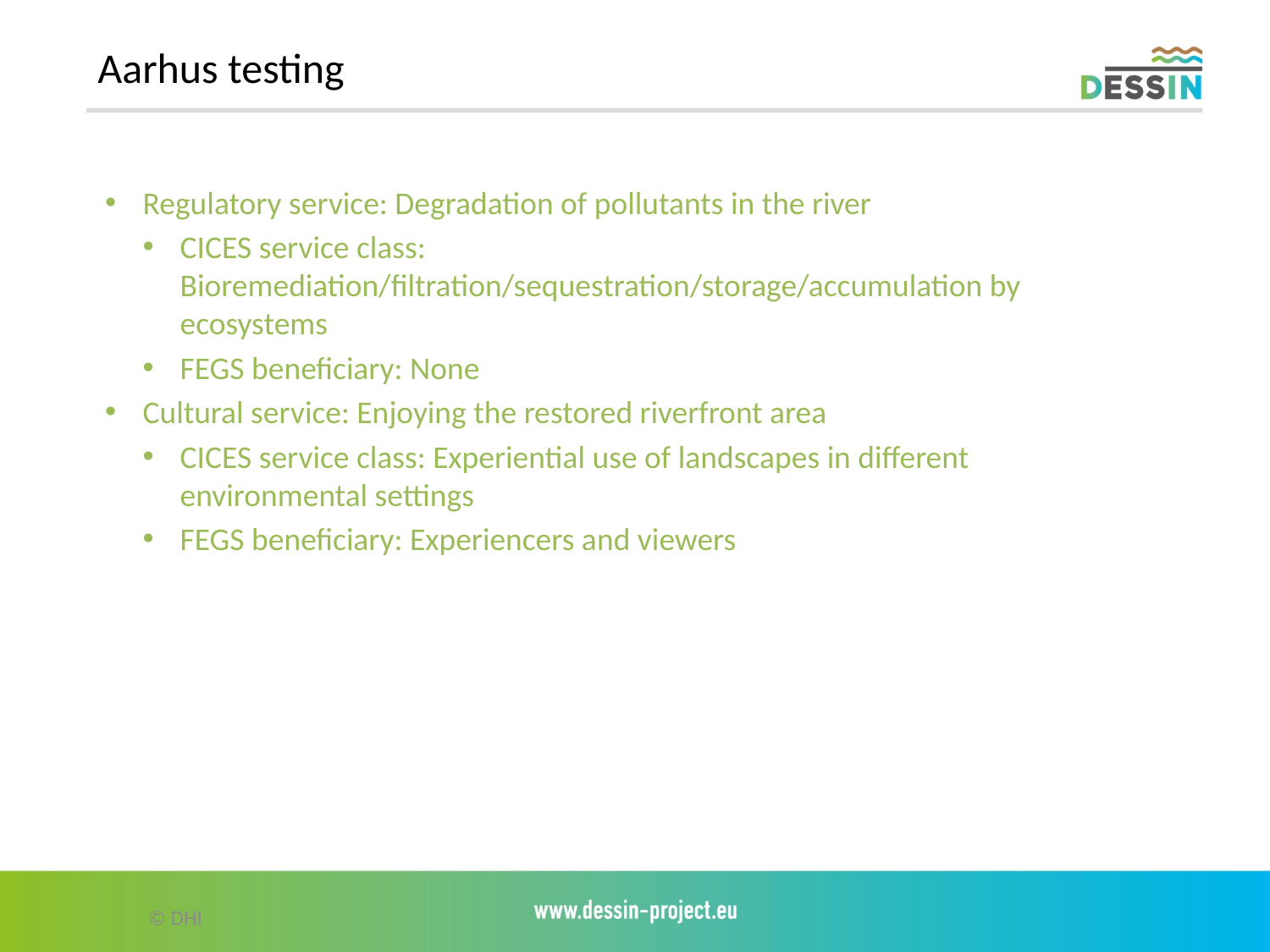

# Aarhus testing
Regulatory service: Degradation of pollutants in the river
CICES service class: Bioremediation/filtration/sequestration/storage/accumulation by ecosystems
FEGS beneficiary: None
Cultural service: Enjoying the restored riverfront area
CICES service class: Experiential use of landscapes in different environmental settings
FEGS beneficiary: Experiencers and viewers
© DHI